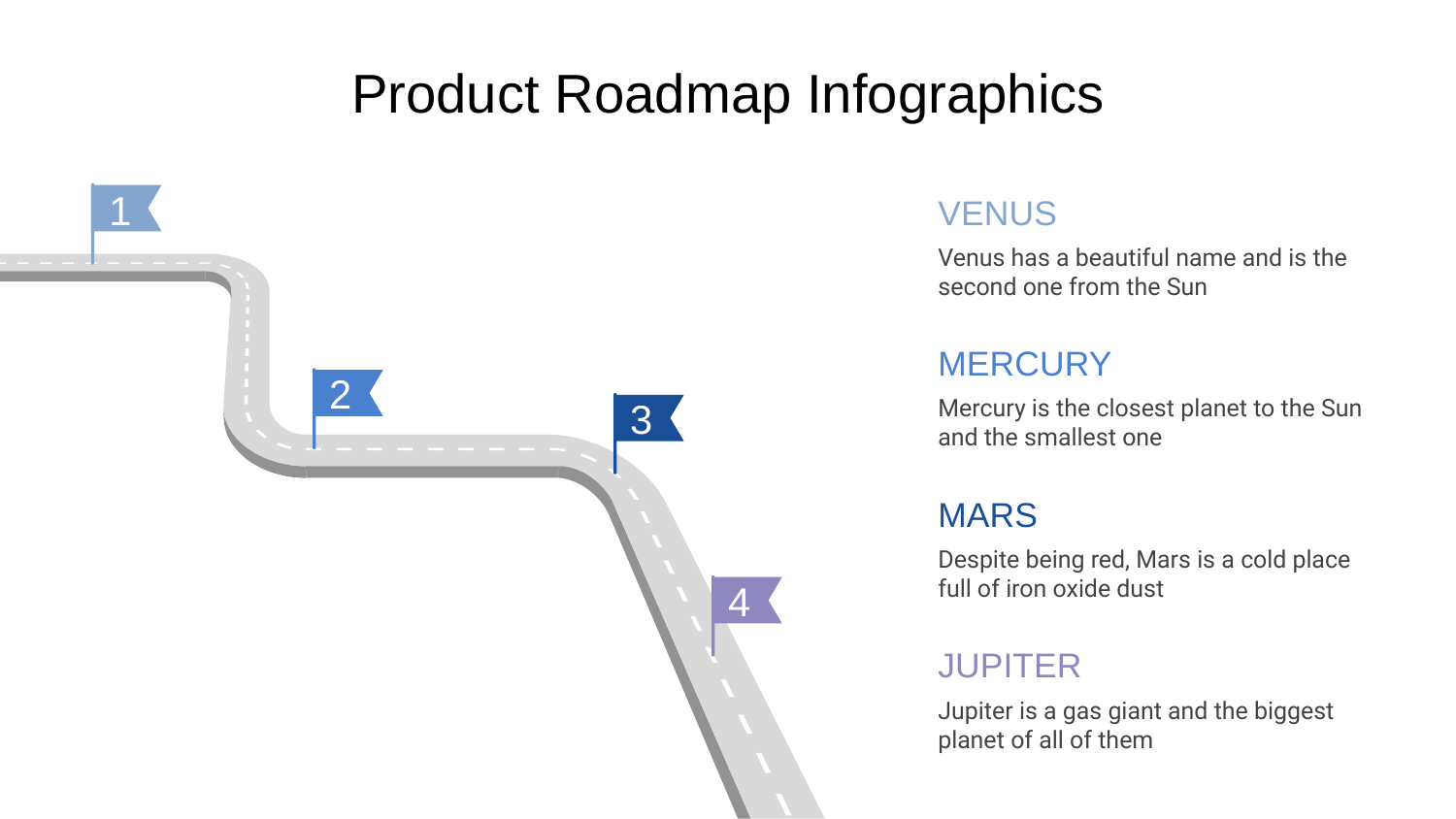

# Product Roadmap Infographics

 1
VENUS
Venus has a beautiful name and is the second one from the Sun

MERCURY
Mercury is the closest planet to the Sun and the smallest one

 2

 3

MARS
Despite being red, Mars is a cold place full of iron oxide dust

 4
JUPITER
Jupiter is a gas giant and the biggest planet of all of them